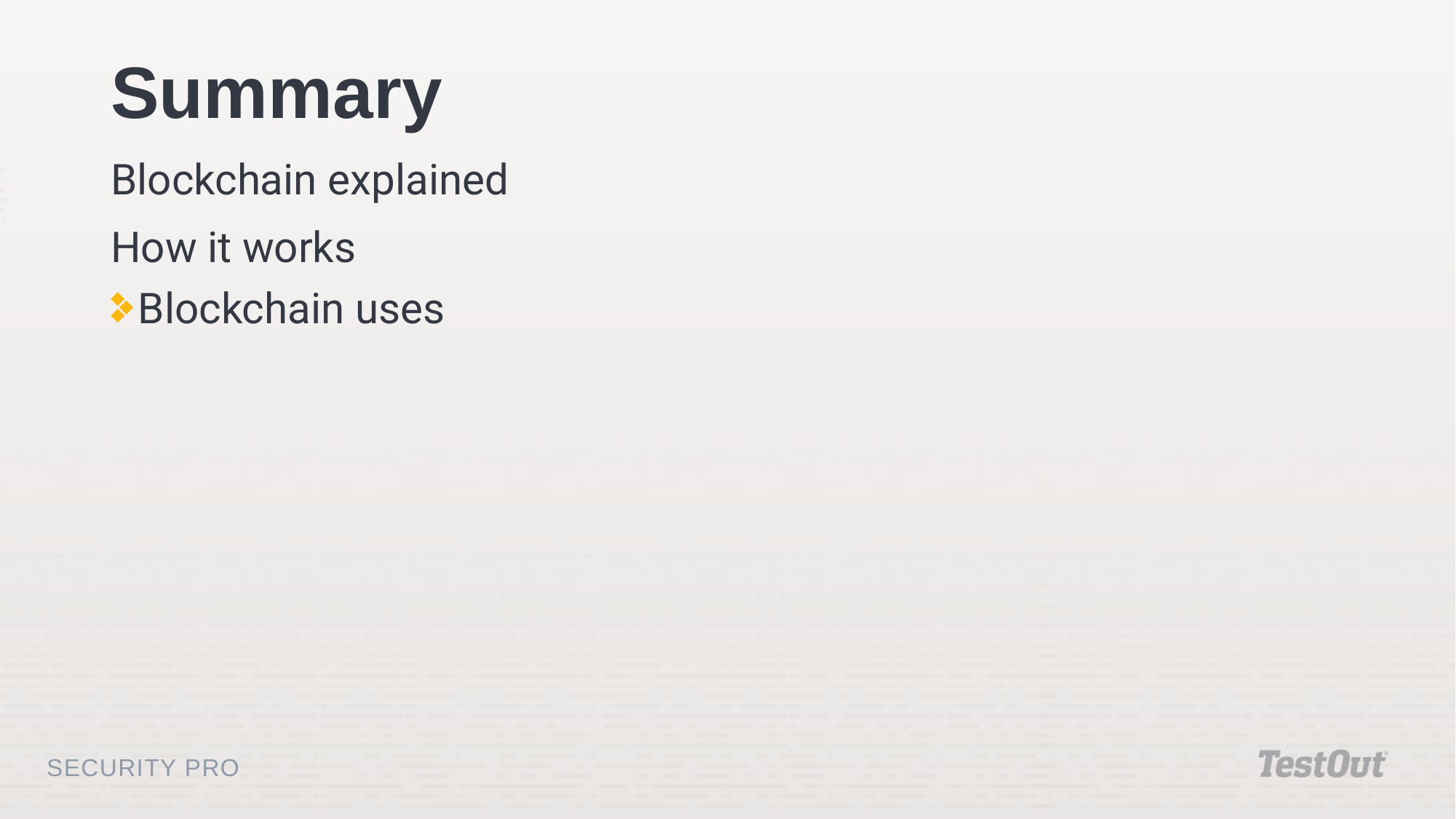

# Summary
Blockchain explained
How it works
Blockchain uses
Security Pro